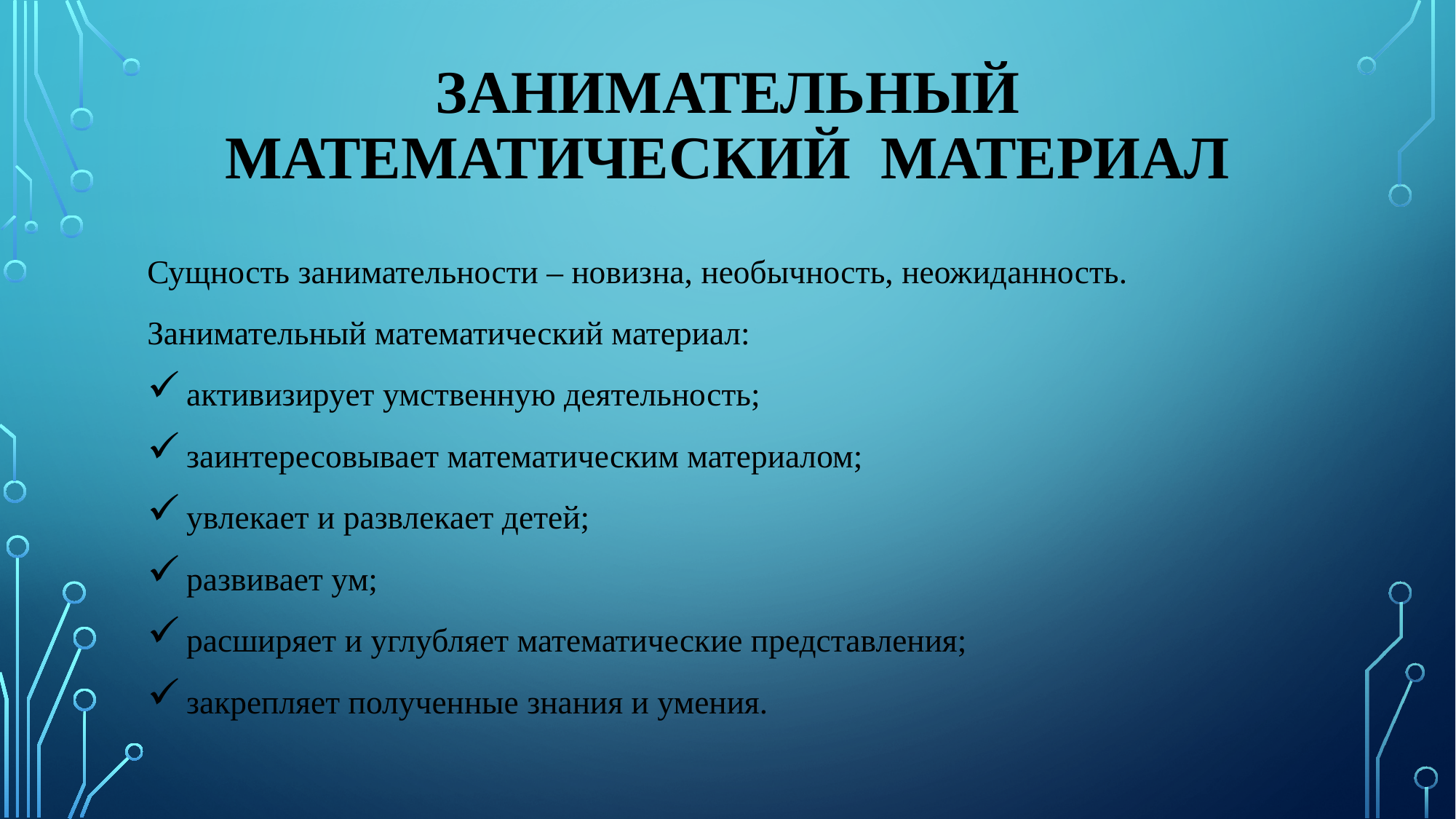

# Занимательный математический  материал
Сущность занимательности – новизна, необычность, неожиданность.
Занимательный математический материал:
 активизирует умственную деятельность;
 заинтересовывает математическим материалом;
 увлекает и развлекает детей;
 развивает ум;
 расширяет и углубляет математические представления;
 закрепляет полученные знания и умения.